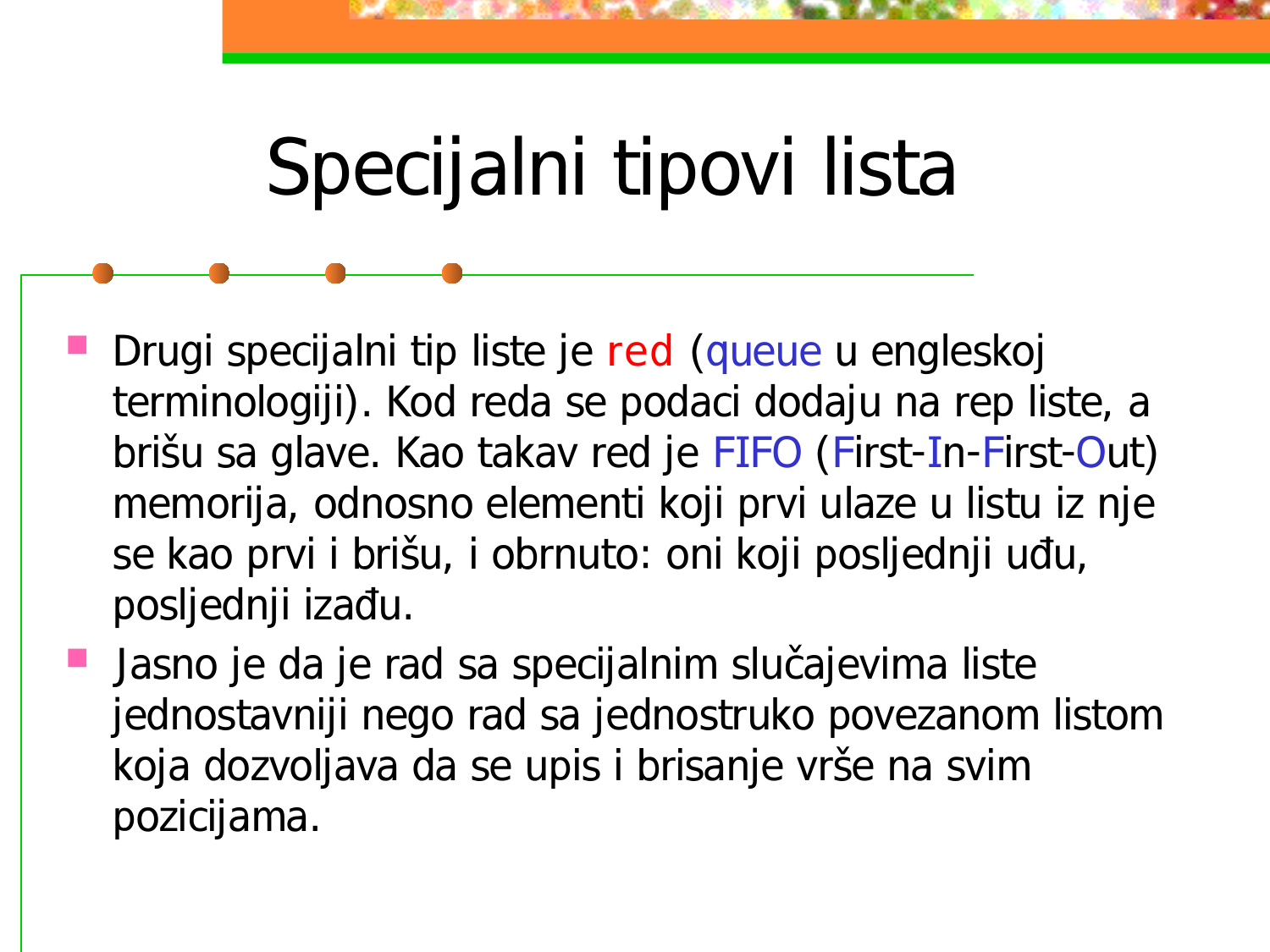

# Specijalni tipovi lista
Drugi specijalni tip liste je red (queue u engleskoj terminologiji). Kod reda se podaci dodaju na rep liste, a brišu sa glave. Kao takav red je FIFO (First-In-First-Out) memorija, odnosno elementi koji prvi ulaze u listu iz nje se kao prvi i brišu, i obrnuto: oni koji posljednji uđu, posljednji izađu.
Jasno je da je rad sa specijalnim slučajevima liste jednostavniji nego rad sa jednostruko povezanom listom koja dozvoljava da se upis i brisanje vrše na svim pozicijama.